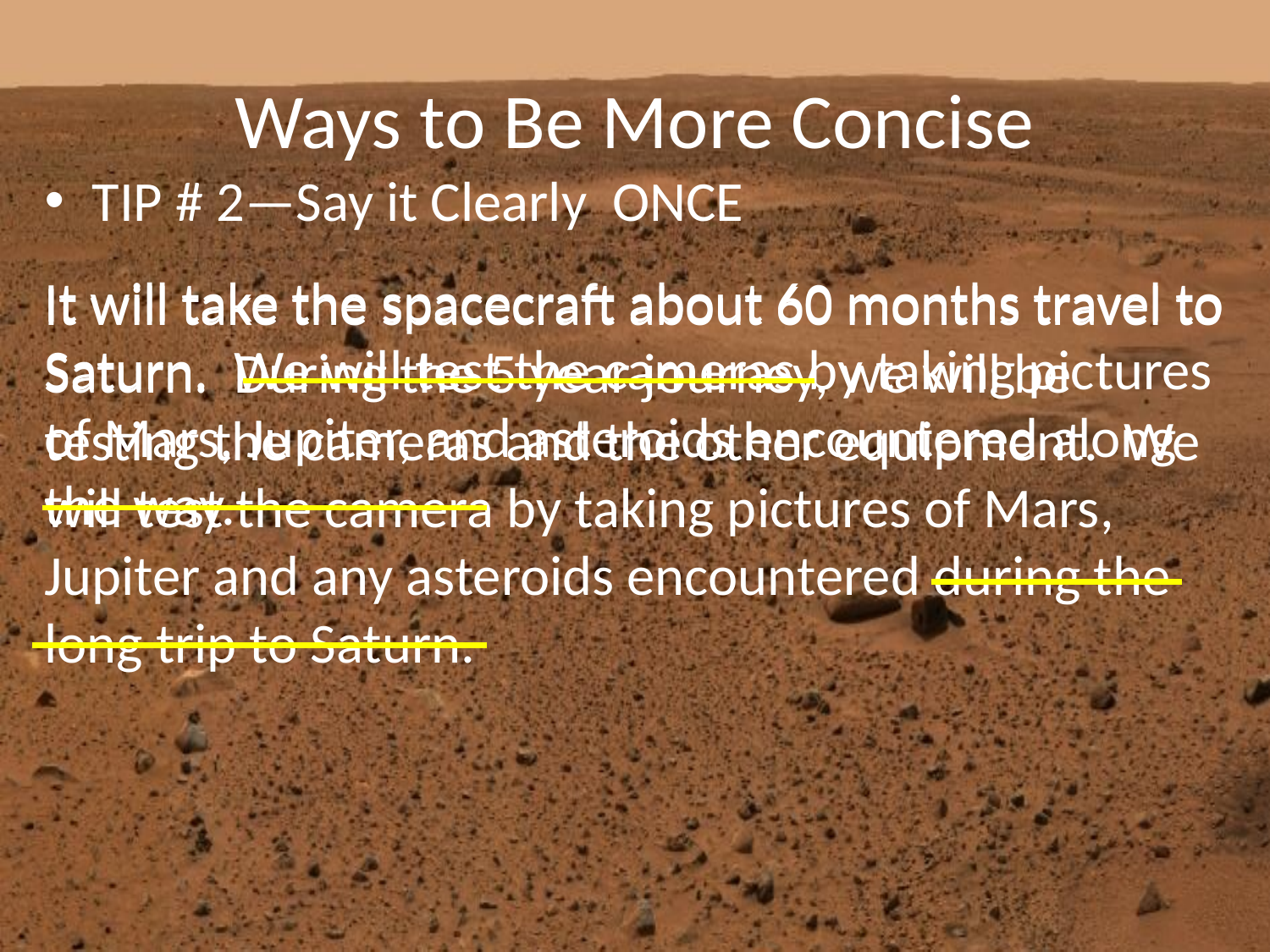

# Ways to Be More Concise
TIP # 2—Say it Clearly  ONCE

It will take the spacecraft about 60 months travel to Saturn.  During the 5 year journey, we will be testing the cameras and the other equipment.  We will test the camera by taking pictures of Mars, Jupiter and any asteroids encountered during the long trip to Saturn.

It will take the spacecraft about 60 months travel to Saturn.  We will test the cameras by taking pictures of Mars, Jupiter, and asteroids encountered along the way.